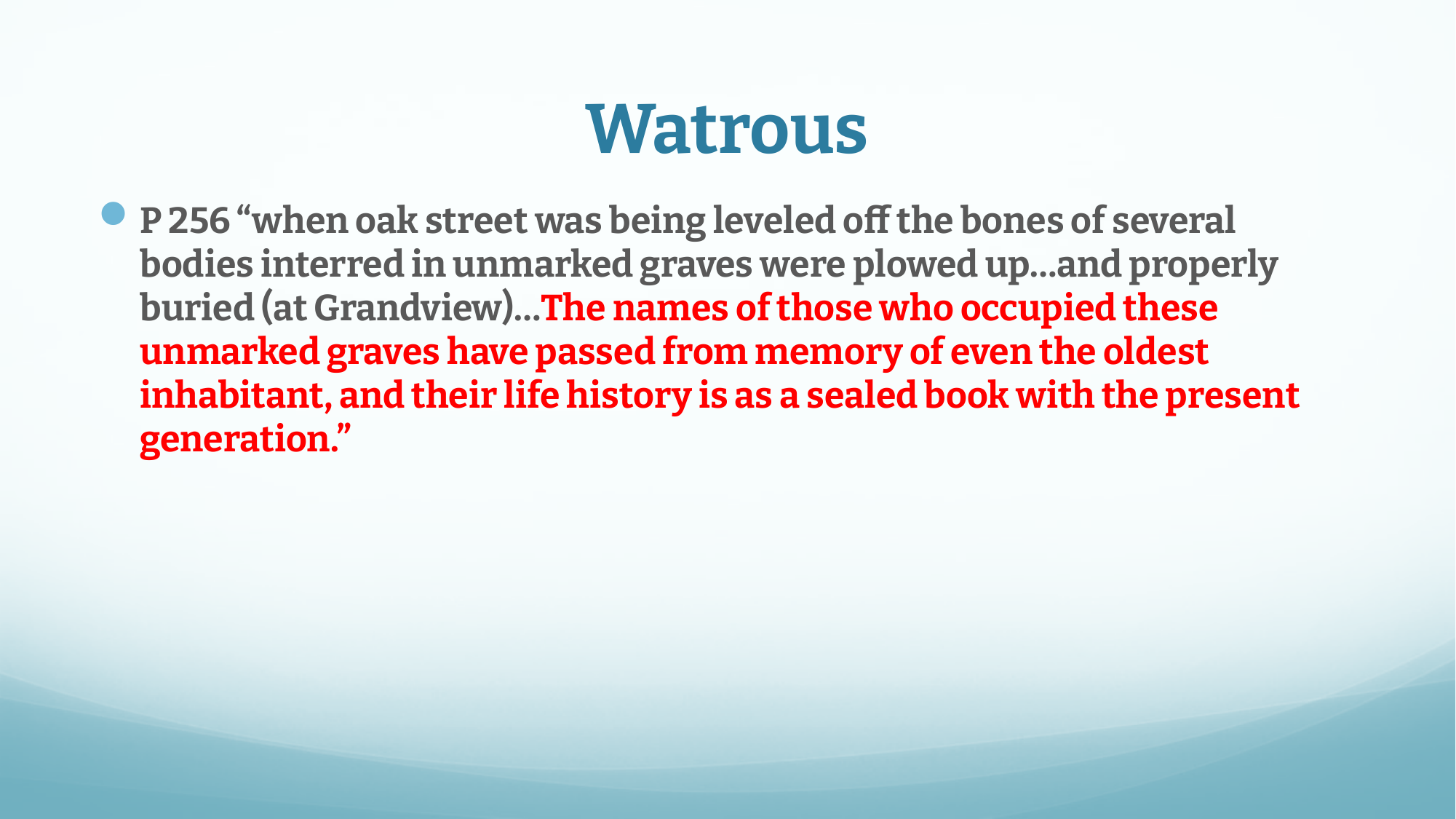

# Watrous
P 256 “when oak street was being leveled off the bones of several bodies interred in unmarked graves were plowed up…and properly buried (at Grandview)…The names of those who occupied these unmarked graves have passed from memory of even the oldest inhabitant, and their life history is as a sealed book with the present generation.”